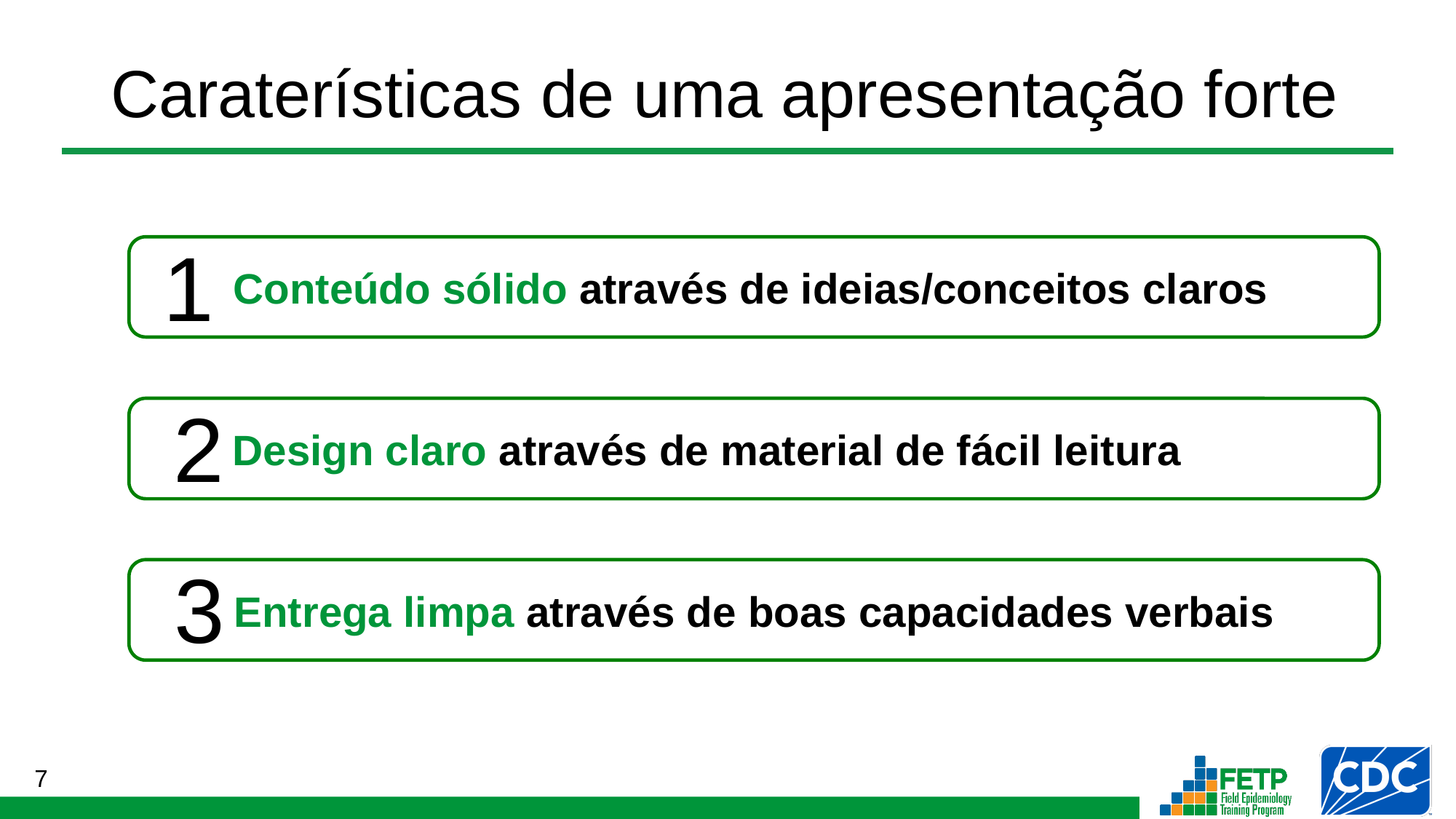

# Caraterísticas de uma apresentação forte
1
Conteúdo sólido através de ideias/conceitos claros
2
Design claro através de material de fácil leitura
3
Entrega limpa através de boas capacidades verbais